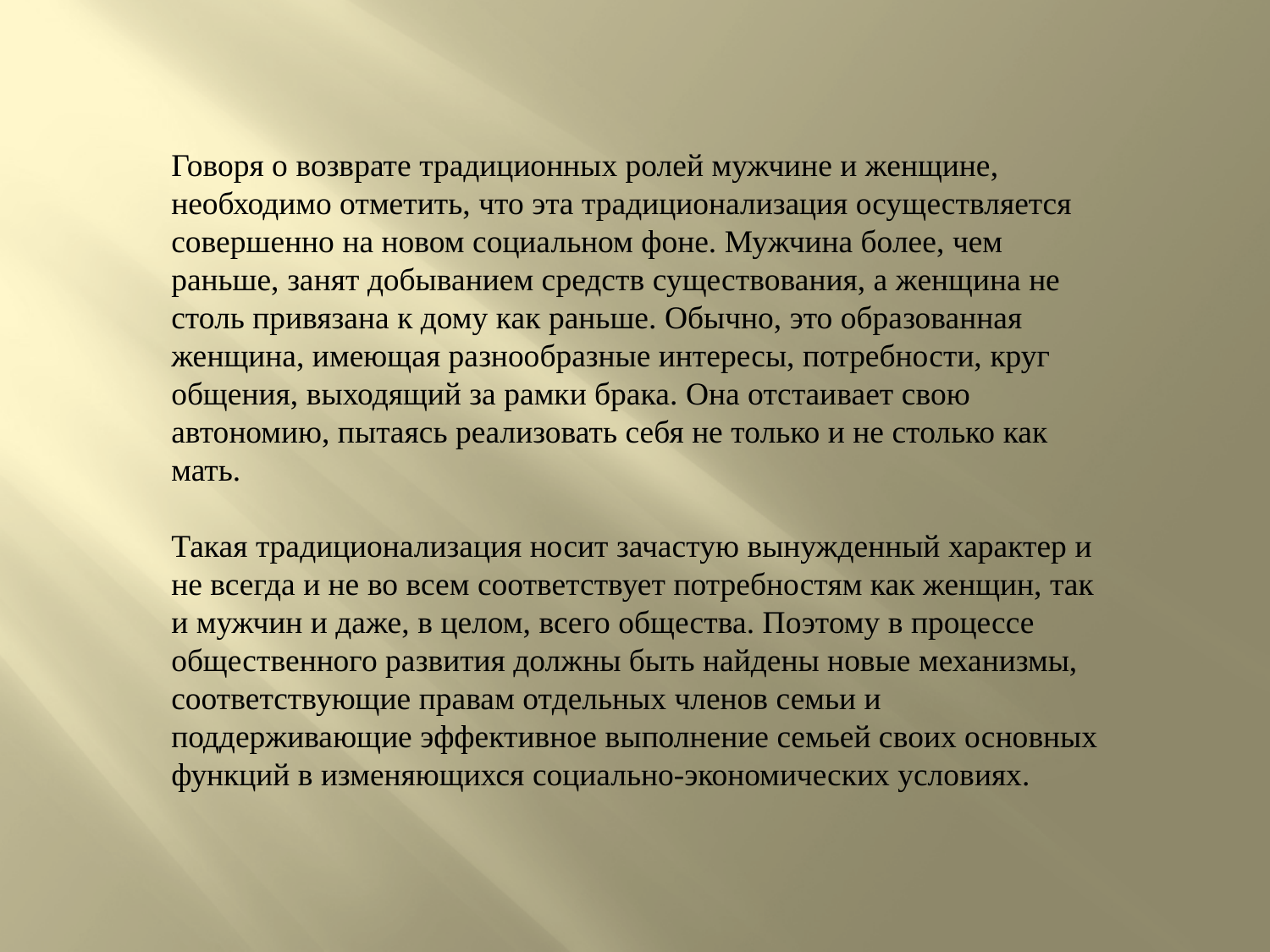

Говоря о возврате традиционных ролей мужчине и женщине, необходимо отметить, что эта традиционализация осуществляется совершенно на новом социальном фоне. Мужчина более, чем раньше, занят добыванием средств существования, а женщина не столь привязана к дому как раньше. Обычно, это образованная женщина, имеющая разнообразные интересы, потребности, круг общения, выходящий за рамки брака. Она отстаивает свою автономию, пытаясь реализовать себя не только и не столько как мать.
Такая традиционализация носит зачастую вынужденный характер и не всегда и не во всем соответствует потребностям как женщин, так и мужчин и даже, в целом, всего общества. Поэтому в процессе общественного развития должны быть найдены новые механизмы, соответствующие правам отдельных членов семьи и поддерживающие эффективное выполнение семьей своих основных функций в изменяющихся социально-экономических условиях.